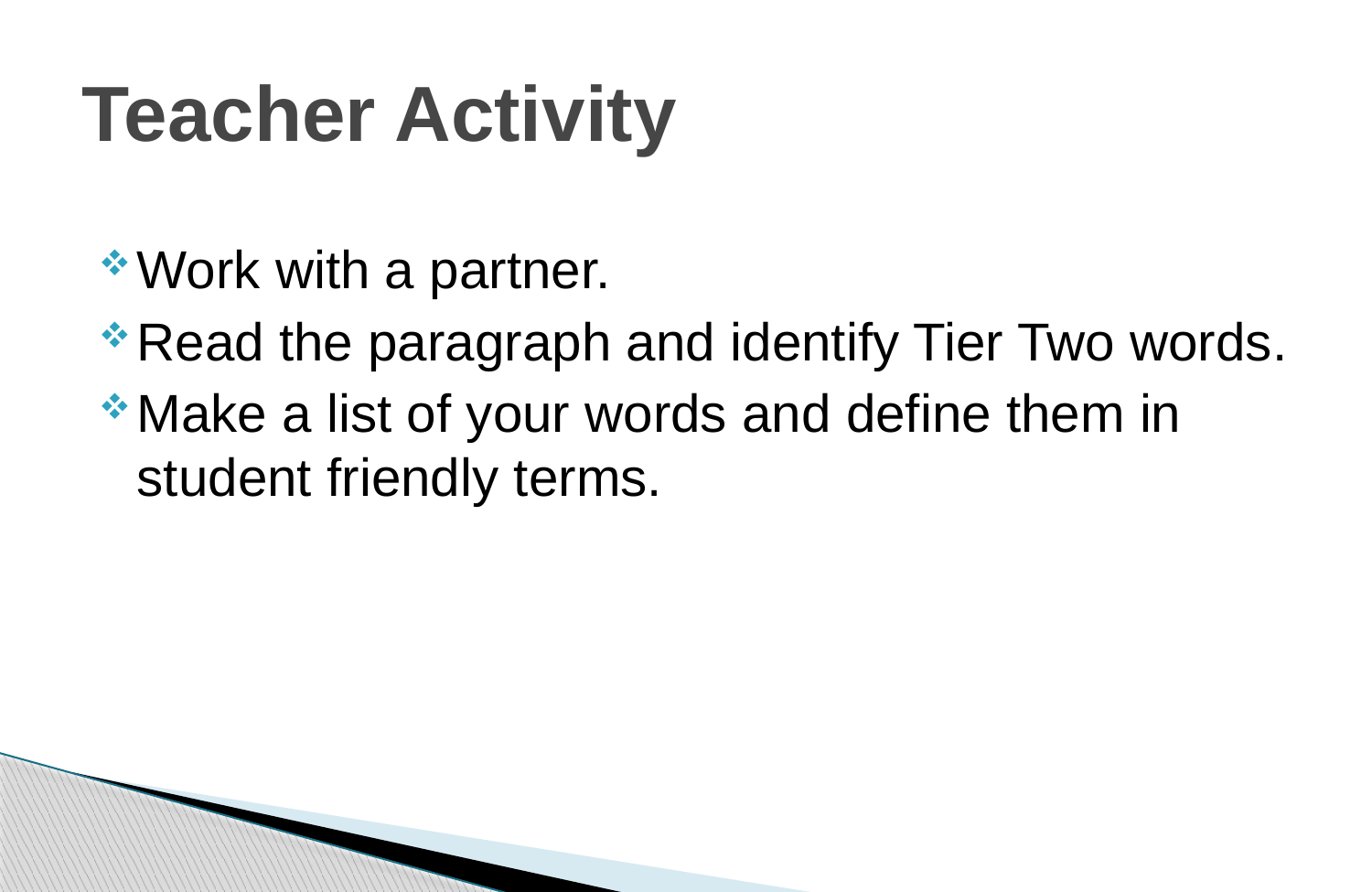

# Teacher Activity
Work with a partner.
Read the paragraph and identify Tier Two words.
Make a list of your words and define them in student friendly terms.